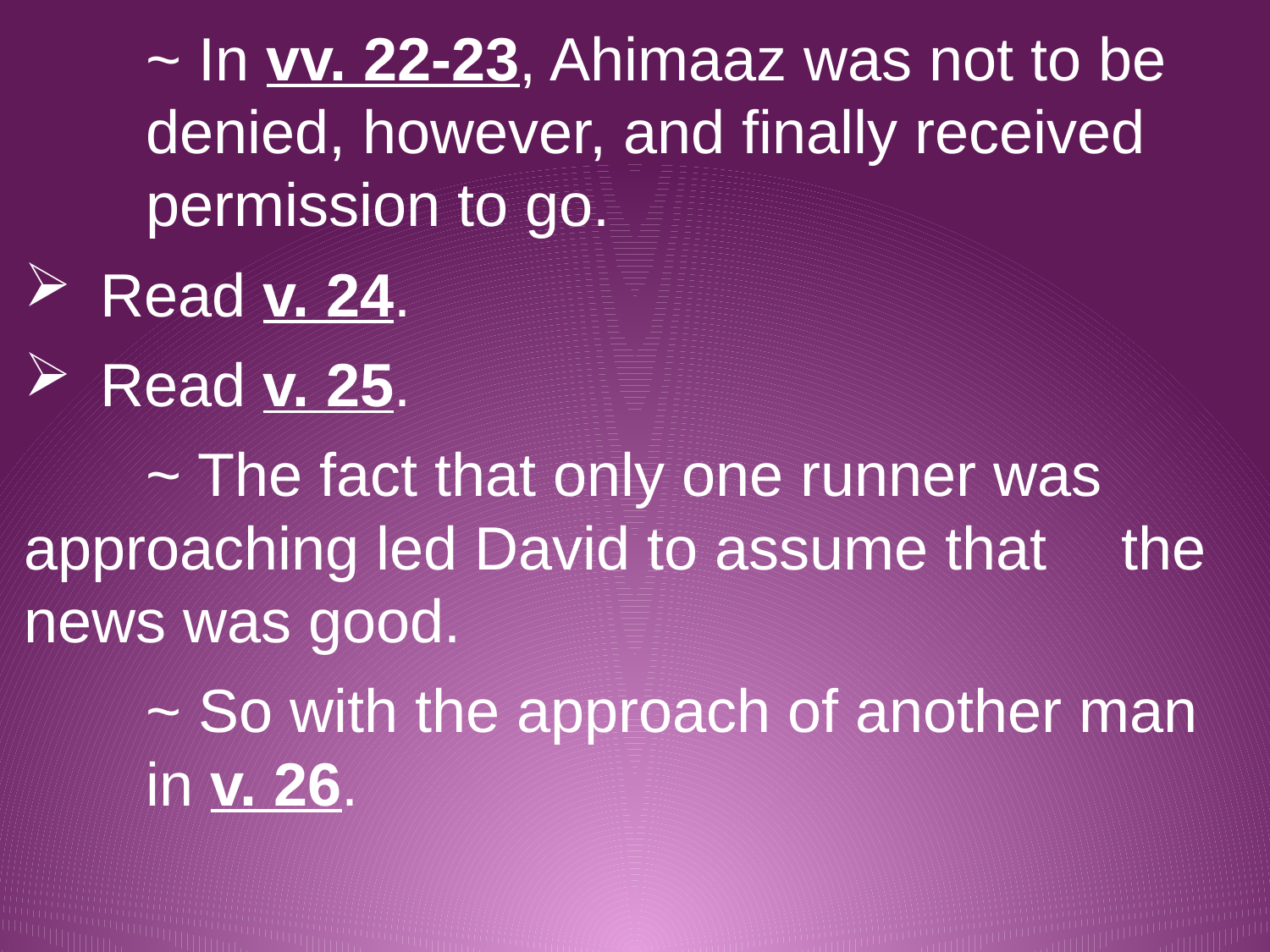

~ In vv. 22-23, Ahimaaz was not to be 					denied, however, and finally received 					permission to go.
Read v. 24.
Read v. 25.
		~ The fact that only one runner was 						approaching led David to assume that 					the news was good.
		~ So with the approach of another man 					in v. 26.